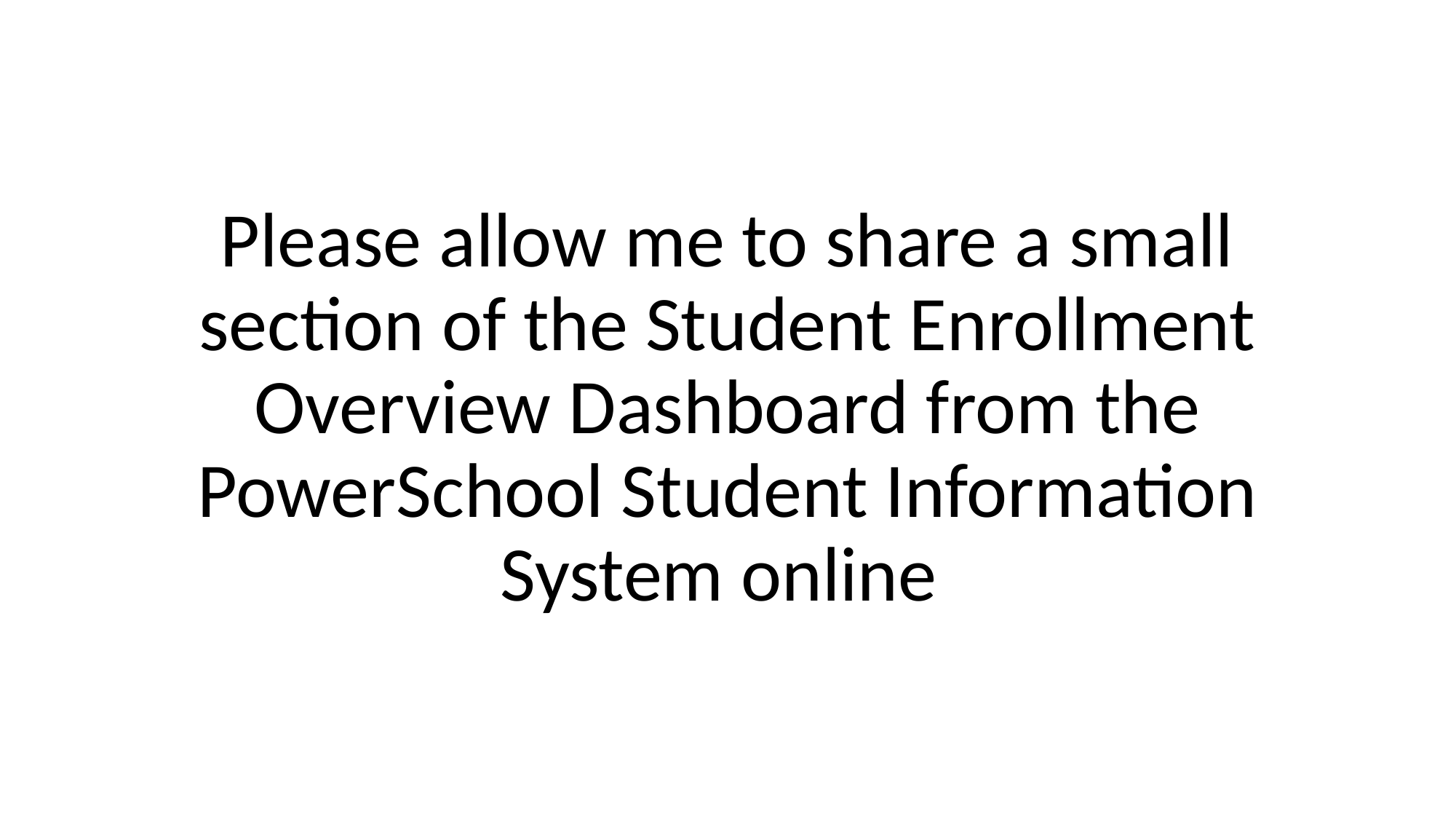

# Please allow me to share a small section of the Student Enrollment Overview Dashboard from the PowerSchool Student Information System online